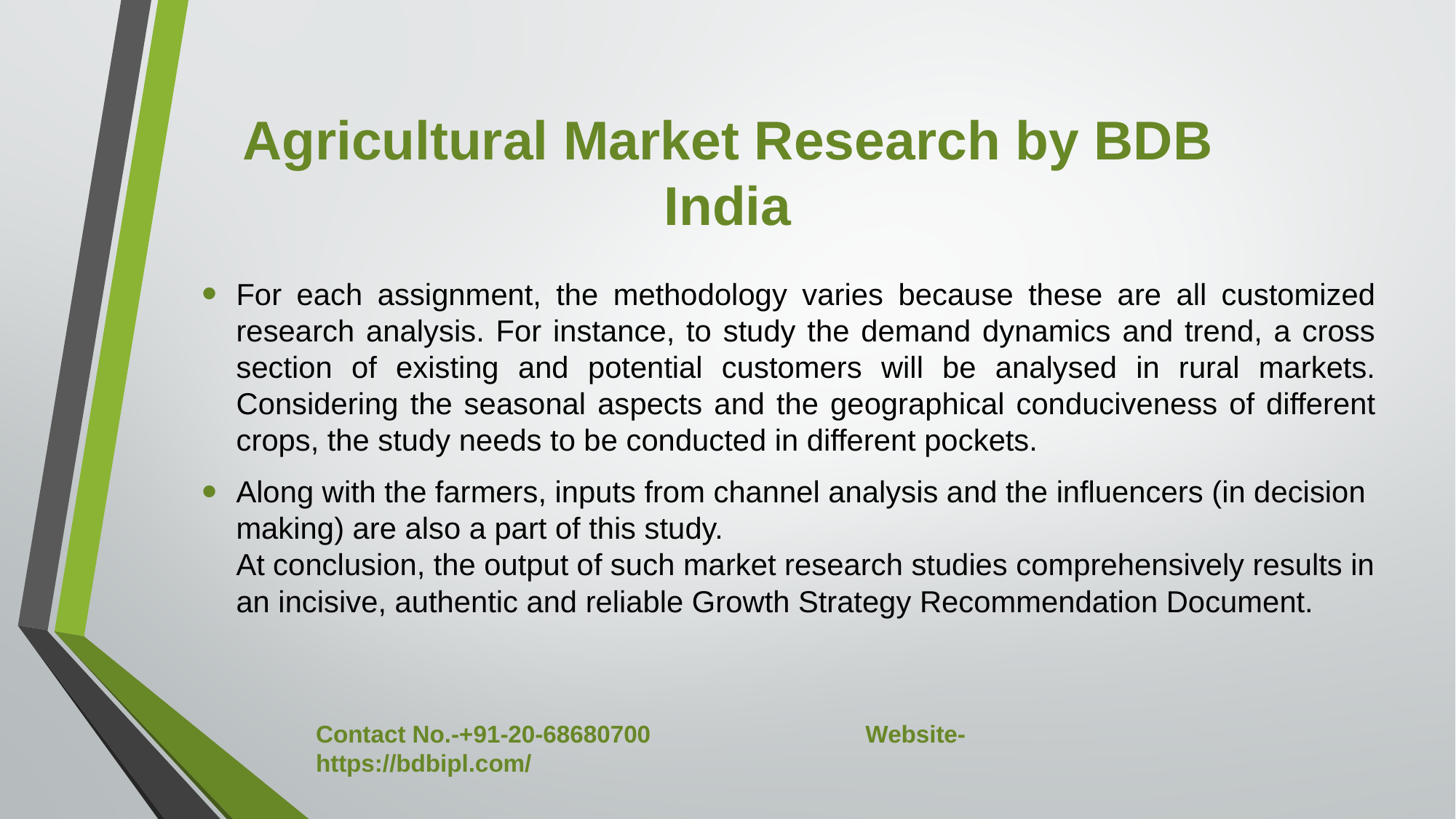

# Agricultural Market Research by BDB India
For each assignment, the methodology varies because these are all customized research analysis. For instance, to study the demand dynamics and trend, a cross section of existing and potential customers will be analysed in rural markets. Considering the seasonal aspects and the geographical conduciveness of different crops, the study needs to be conducted in different pockets.
Along with the farmers, inputs from channel analysis and the influencers (in decision making) are also a part of this study.
At conclusion, the output of such market research studies comprehensively results in an incisive, authentic and reliable Growth Strategy Recommendation Document.

Contact No.-+91-20-68680700                                Website- https://bdbipl.com/